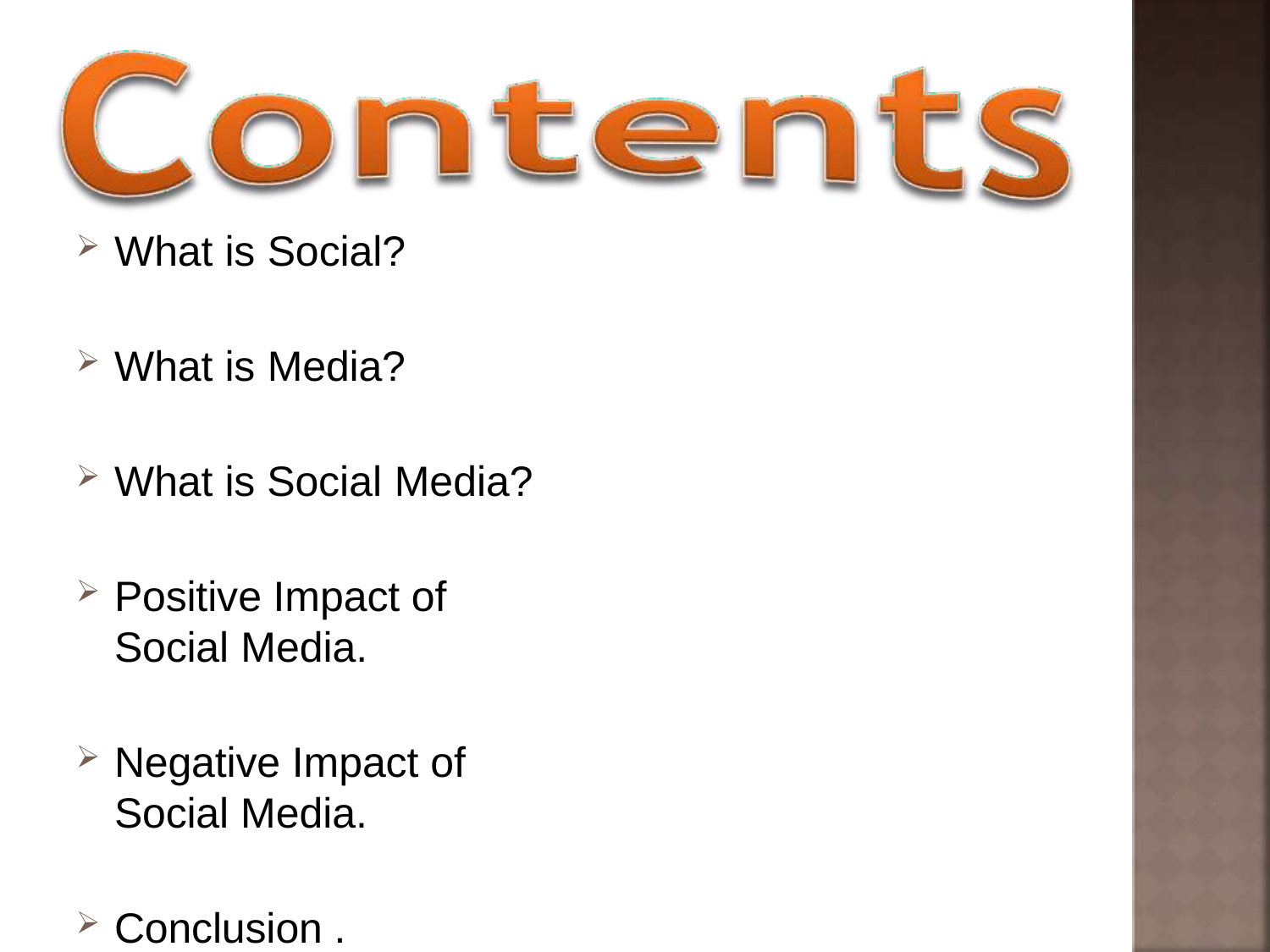

What is Social?

What is Media?

What is Social Media?

Positive Impact of Social Media.

Negative Impact of Social Media.

Conclusion .